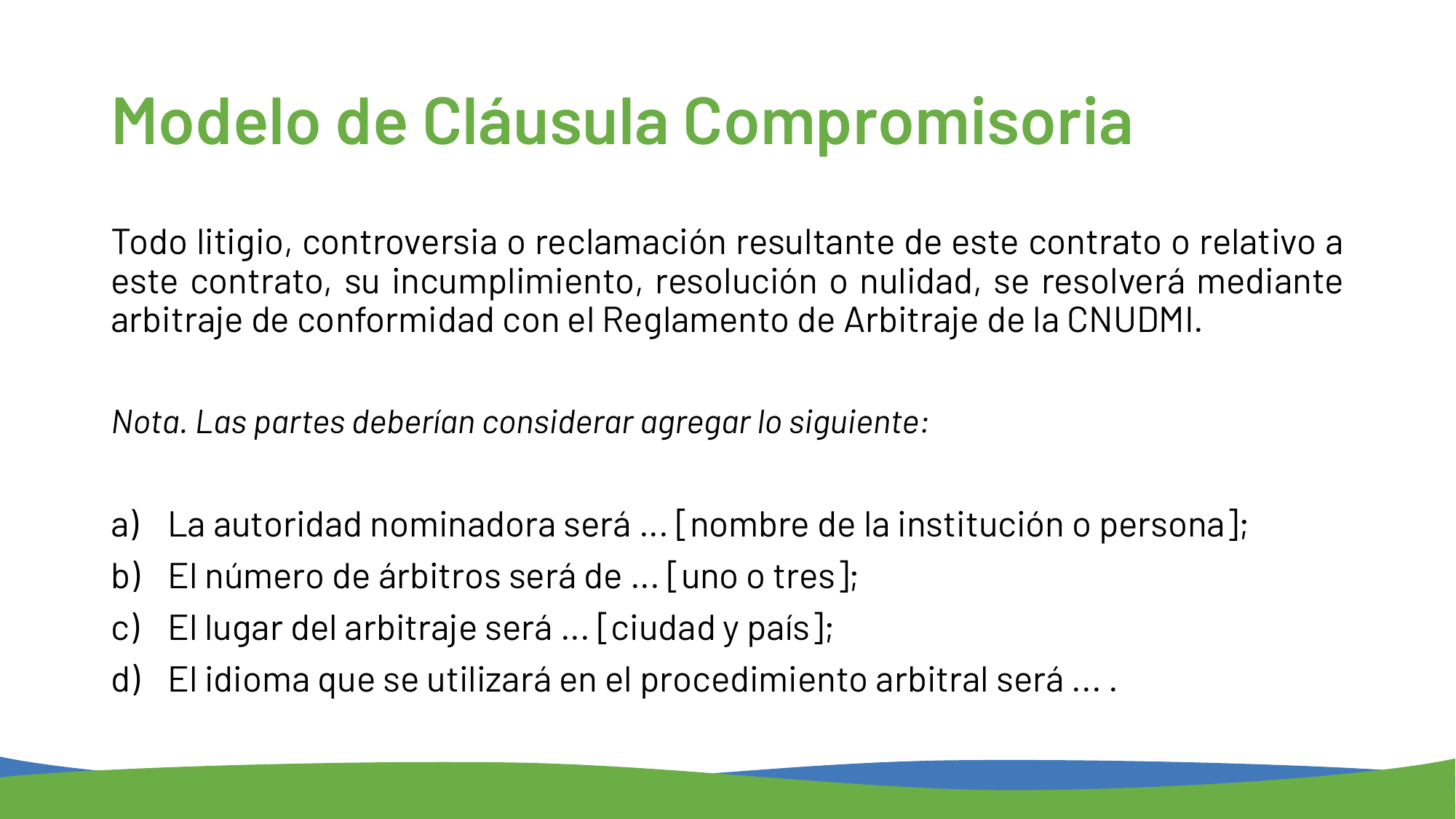

# Modelo de Cláusula Compromisoria
Todo litigio, controversia o reclamación resultante de este contrato o relativo a este contrato, su incumplimiento, resolución o nulidad, se resolverá mediante arbitraje de conformidad con el Reglamento de Arbitraje de la CNUDMI.

Nota. Las partes deberían considerar agregar lo siguiente:

La autoridad nominadora será ... [nombre de la institución o persona];
El número de árbitros será de ... [uno o tres];
El lugar del arbitraje será ... [ciudad y país];
El idioma que se utilizará en el procedimiento arbitral será ... .